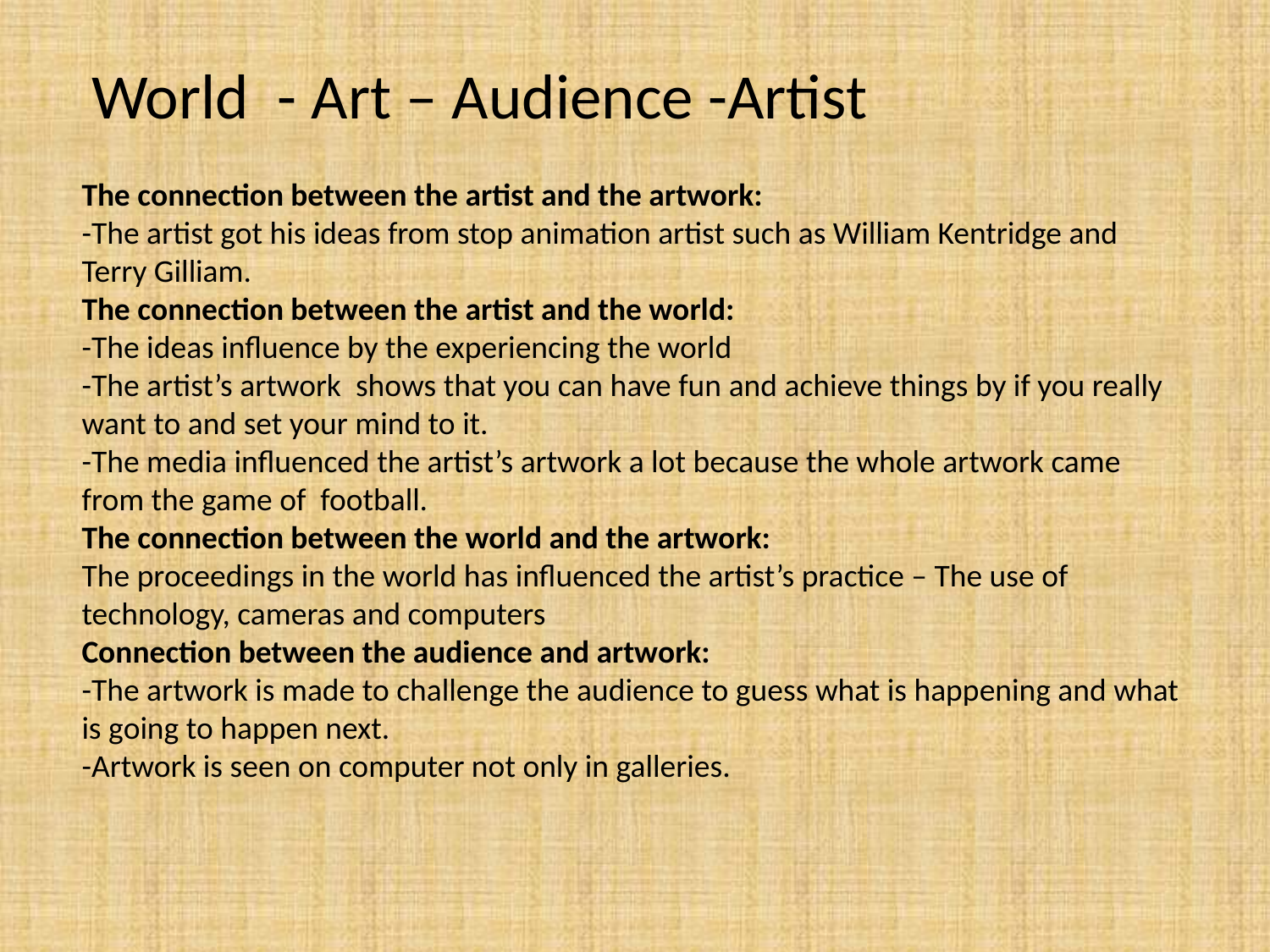

World  - Art – Audience -Artist
The connection between the artist and the artwork:
-The artist got his ideas from stop animation artist such as William Kentridge and Terry Gilliam.
The connection between the artist and the world:
-The ideas influence by the experiencing the world
-The artist’s artwork  shows that you can have fun and achieve things by if you really want to and set your mind to it.
-The media influenced the artist’s artwork a lot because the whole artwork came from the game of  football.
The connection between the world and the artwork:
The proceedings in the world has influenced the artist’s practice – The use of technology, cameras and computers
Connection between the audience and artwork:
-The artwork is made to challenge the audience to guess what is happening and what is going to happen next.
-Artwork is seen on computer not only in galleries.